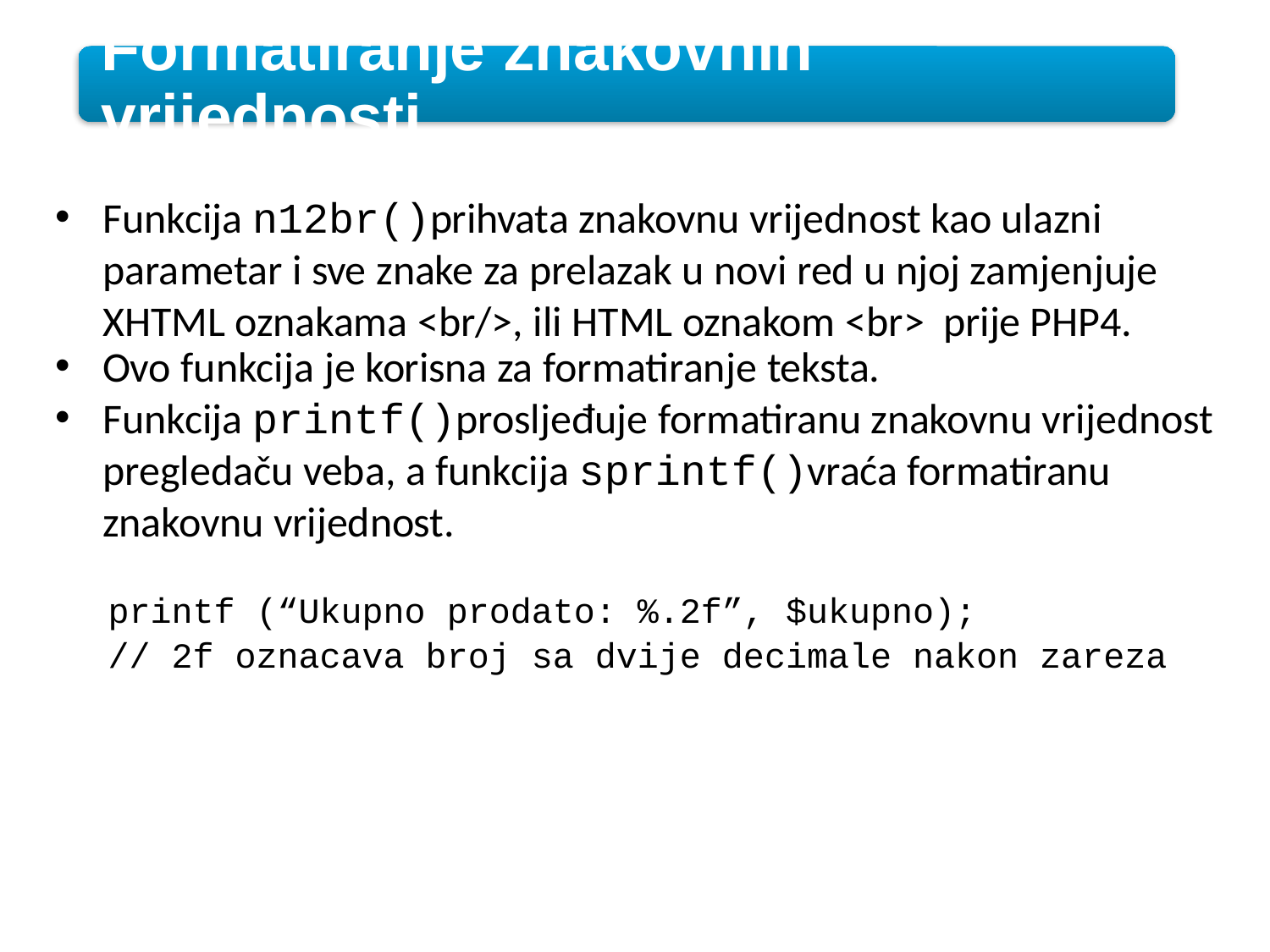

Formatiranje znakovnih vrijednosti
Funkcija n12br()prihvata znakovnu vrijednost kao ulazni parametar i sve znake za prelazak u novi red u njoj zamjenjuje XHTML oznakama <br/>, ili HTML oznakom <br> prije PHP4.
Ovo funkcija je korisna za formatiranje teksta.
Funkcija printf()prosljeđuje formatiranu znakovnu vrijednost pregledaču veba, a funkcija sprintf()vraća formatiranu znakovnu vrijednost.

printf (“Ukupno prodato: %.2f”, $ukupno);
// 2f oznacava broj sa dvije decimale nakon zareza
0